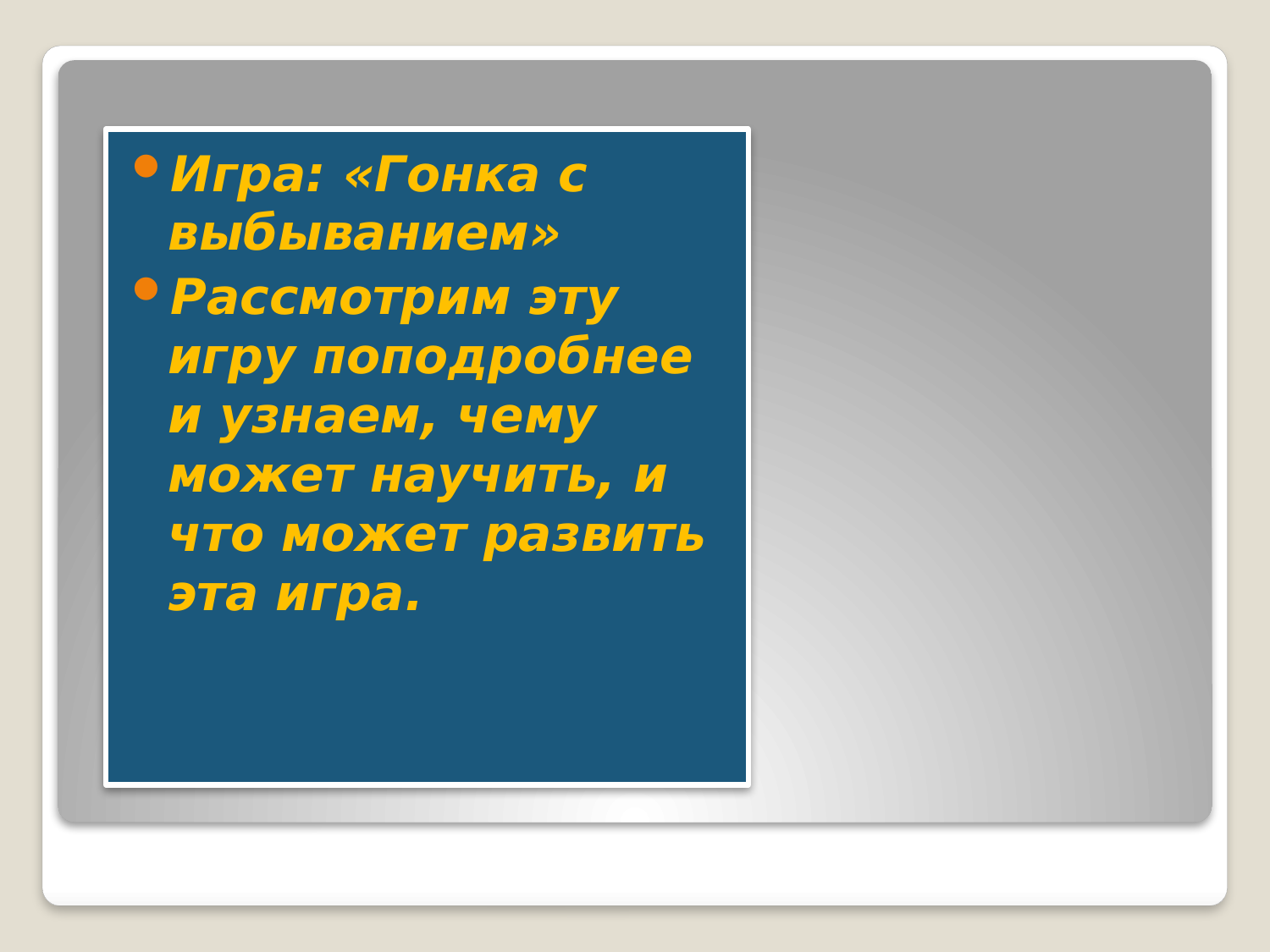

#
Игра: «Гонка с выбыванием»
Рассмотрим эту игру поподробнее и узнаем, чему может научить, и что может развить эта игра.